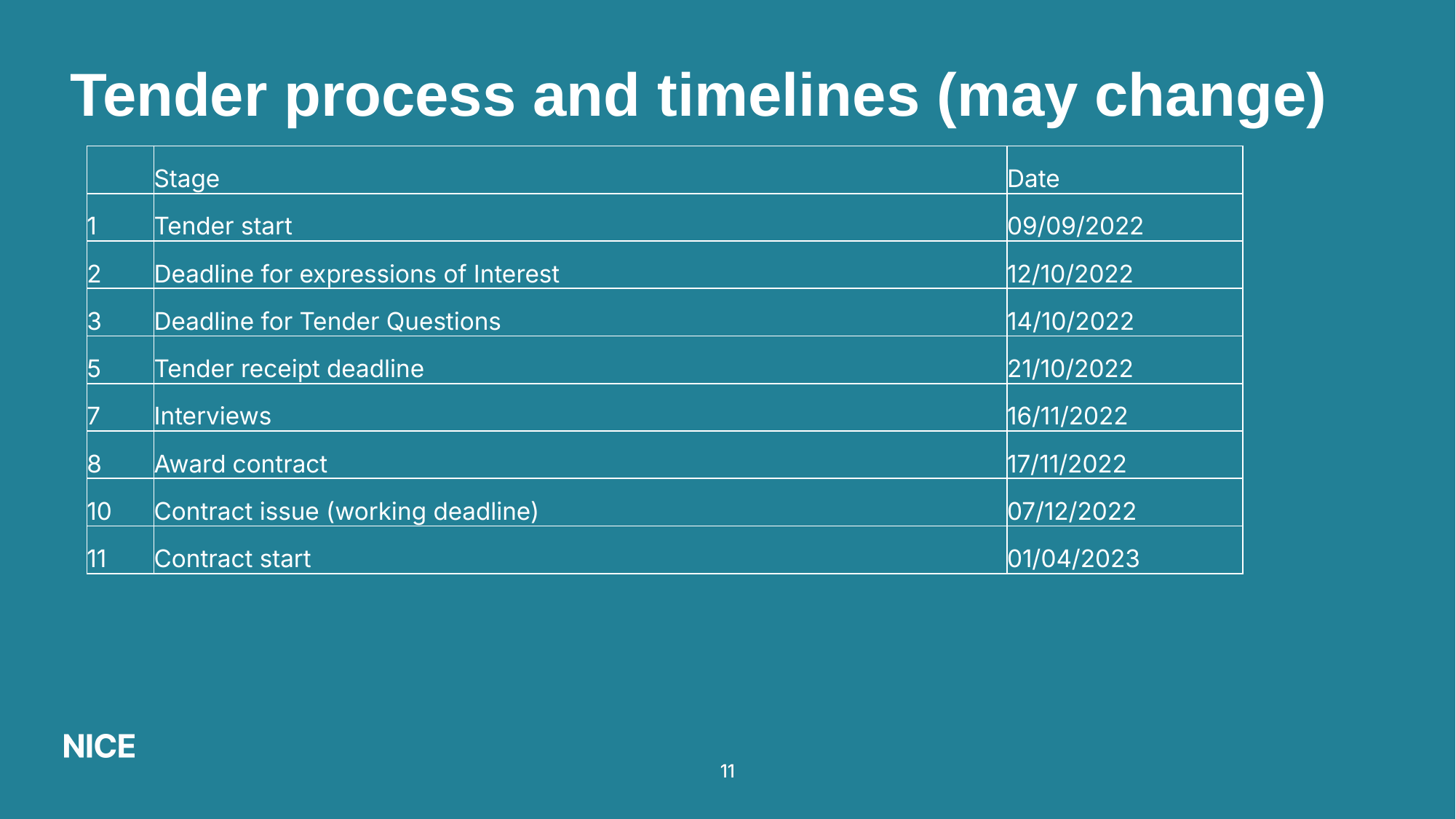

# Tender process and timelines (may change)
|  | Stage | Date |
| --- | --- | --- |
| 1 | Tender start | 09/09/2022 |
| 2 | Deadline for expressions of Interest | 12/10/2022 |
| 3 | Deadline for Tender Questions | 14/10/2022 |
| 5 | Tender receipt deadline | 21/10/2022 |
| 7 | Interviews | 16/11/2022 |
| 8 | Award contract | 17/11/2022 |
| 10 | Contract issue (working deadline) | 07/12/2022 |
| 11 | Contract start | 01/04/2023 |
11